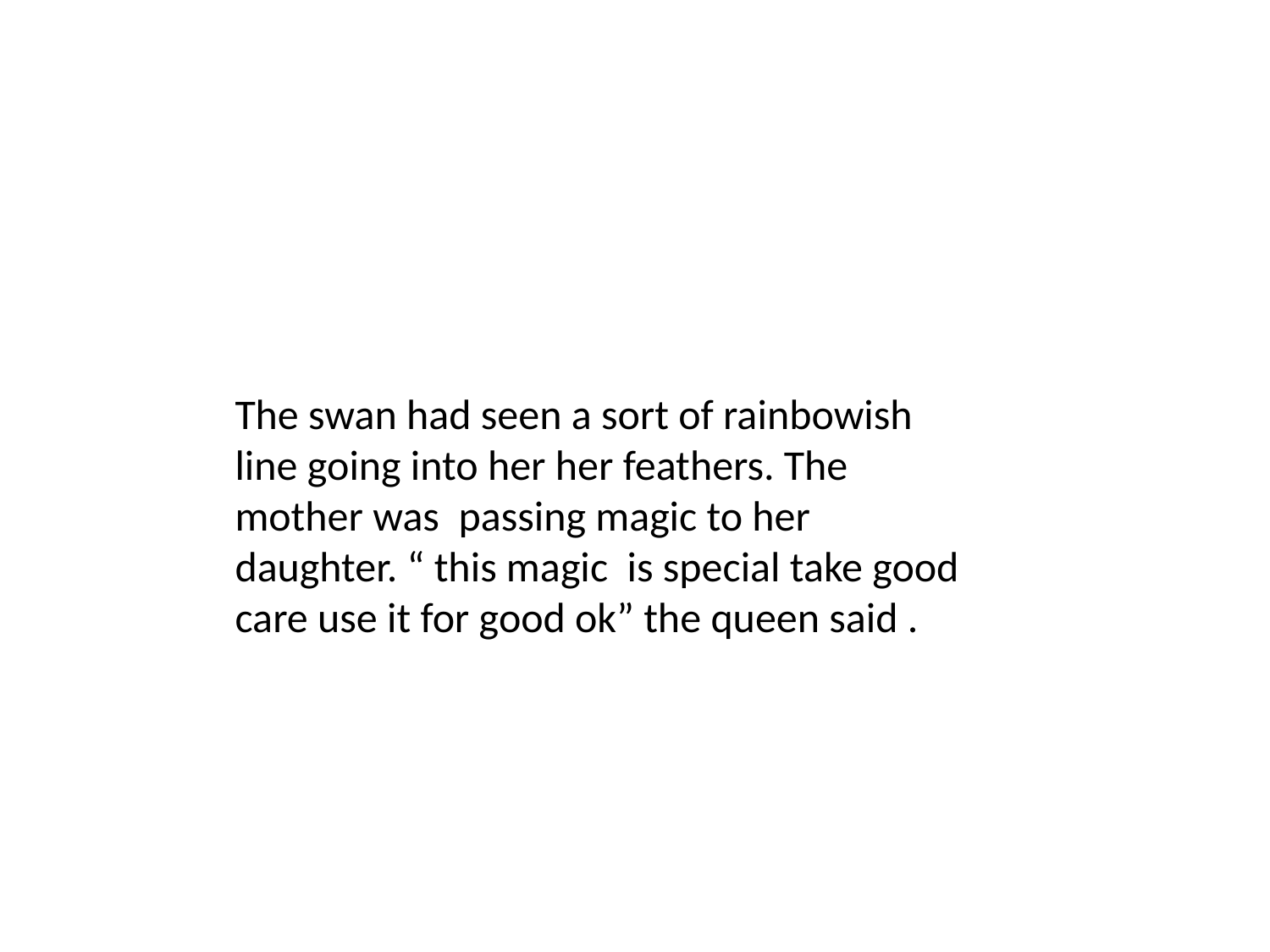

The swan had seen a sort of rainbowish  line going into her her feathers. The mother was  passing magic to her  daughter. “ this magic  is special take good care use it for good ok” the queen said .